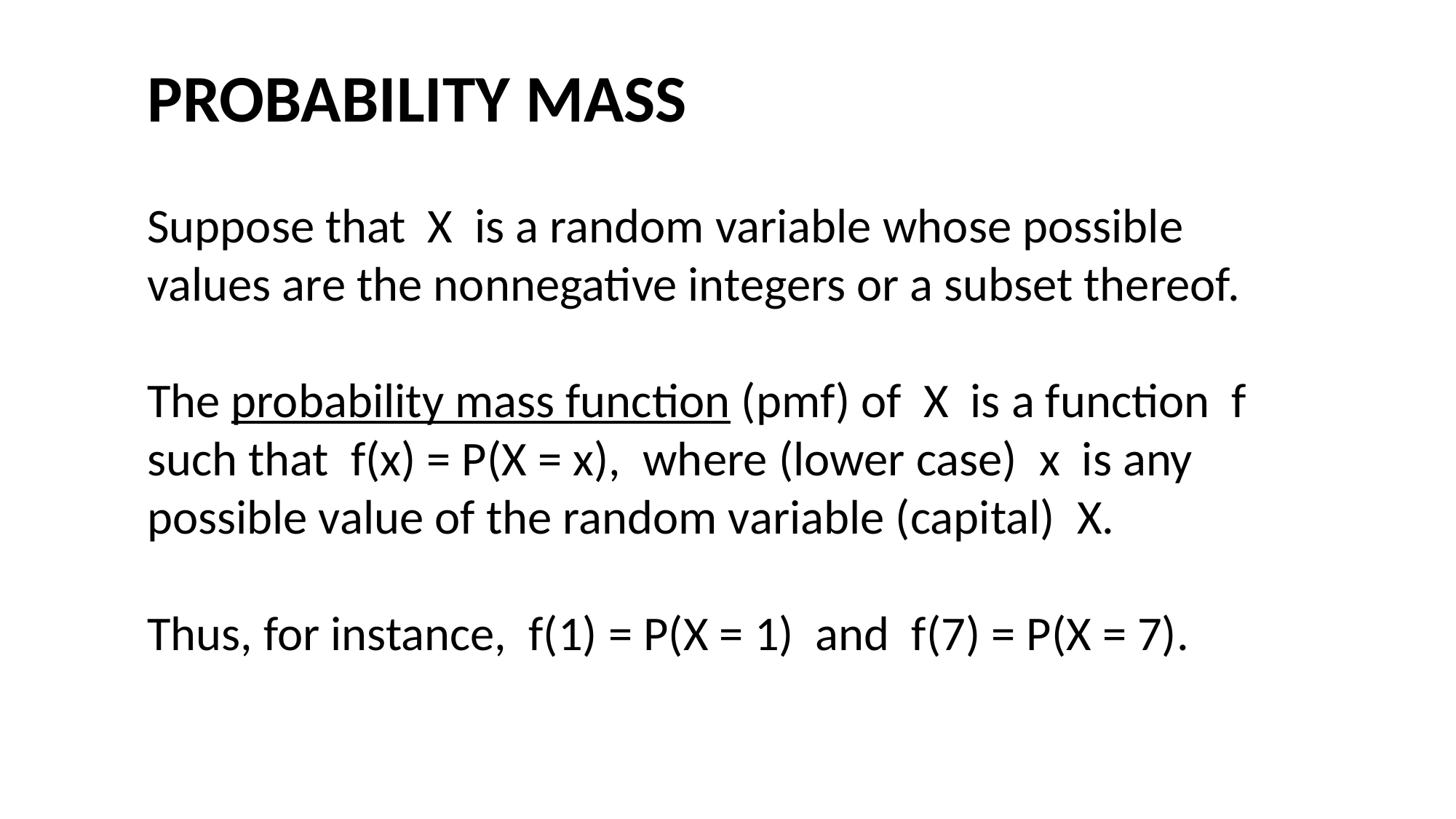

#
PROBABILITY MASS

Suppose that  X  is a random variable whose possible values are the nonnegative integers or a subset thereof.

The probability mass function (pmf) of  X  is a function  f  such that  f(x) = P(X = x),  where (lower case)  x  is any possible value of the random variable (capital)  X.

Thus, for instance,  f(1) = P(X = 1)  and  f(7) = P(X = 7).